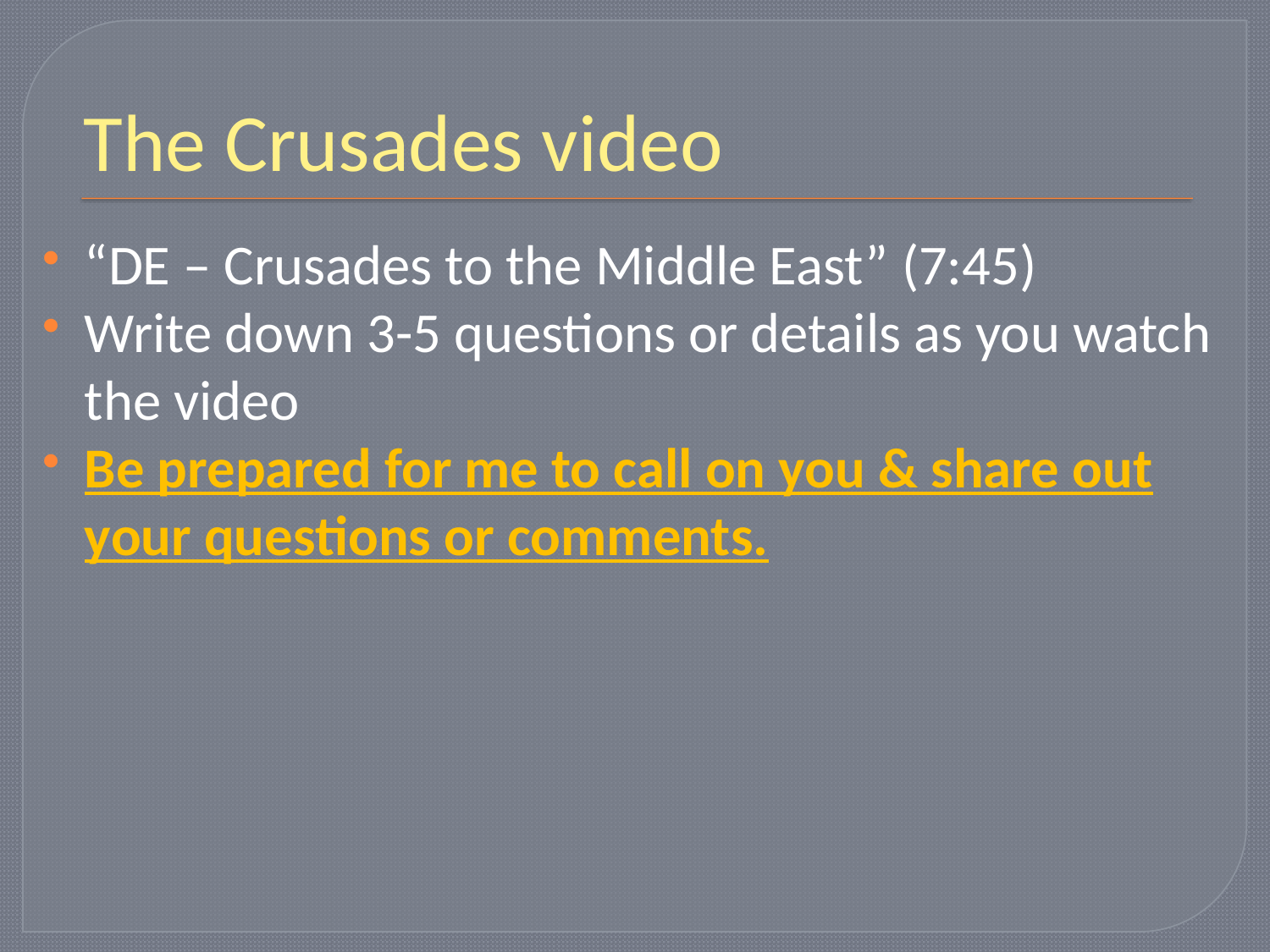

# The Crusades video
“DE – Crusades to the Middle East” (7:45)
Write down 3-5 questions or details as you watch the video
Be prepared for me to call on you & share out your questions or comments.